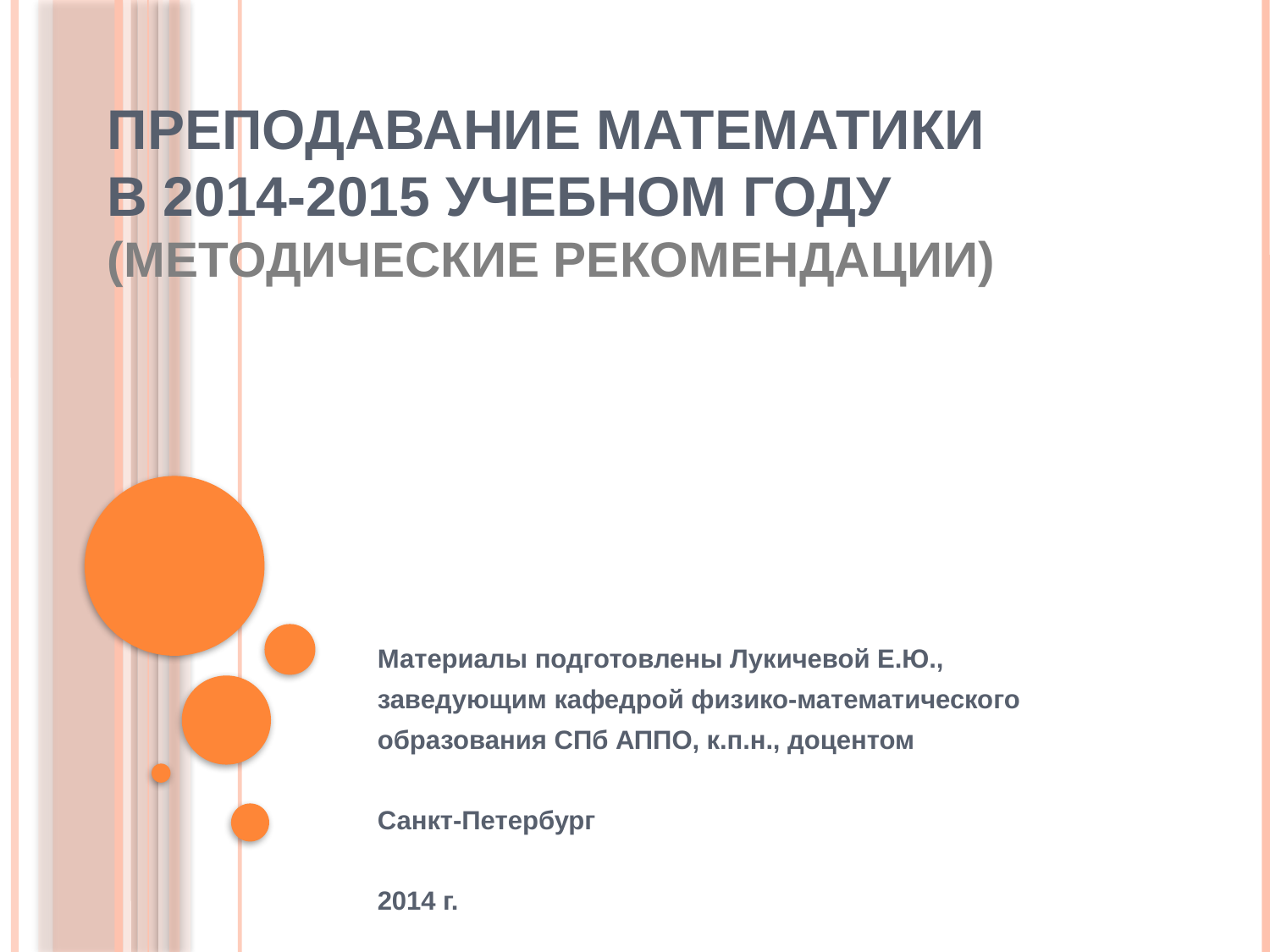

# ПРЕПОДАВАНИЕ МАТЕМАТИКИ В 2014-2015 УЧЕБНОМ ГОДУ (Методические рекомендации)
Материалы подготовлены Лукичевой Е.Ю.,
заведующим кафедрой физико-математического
образования СПб АППО, к.п.н., доцентом

Санкт-Петербург

2014 г.